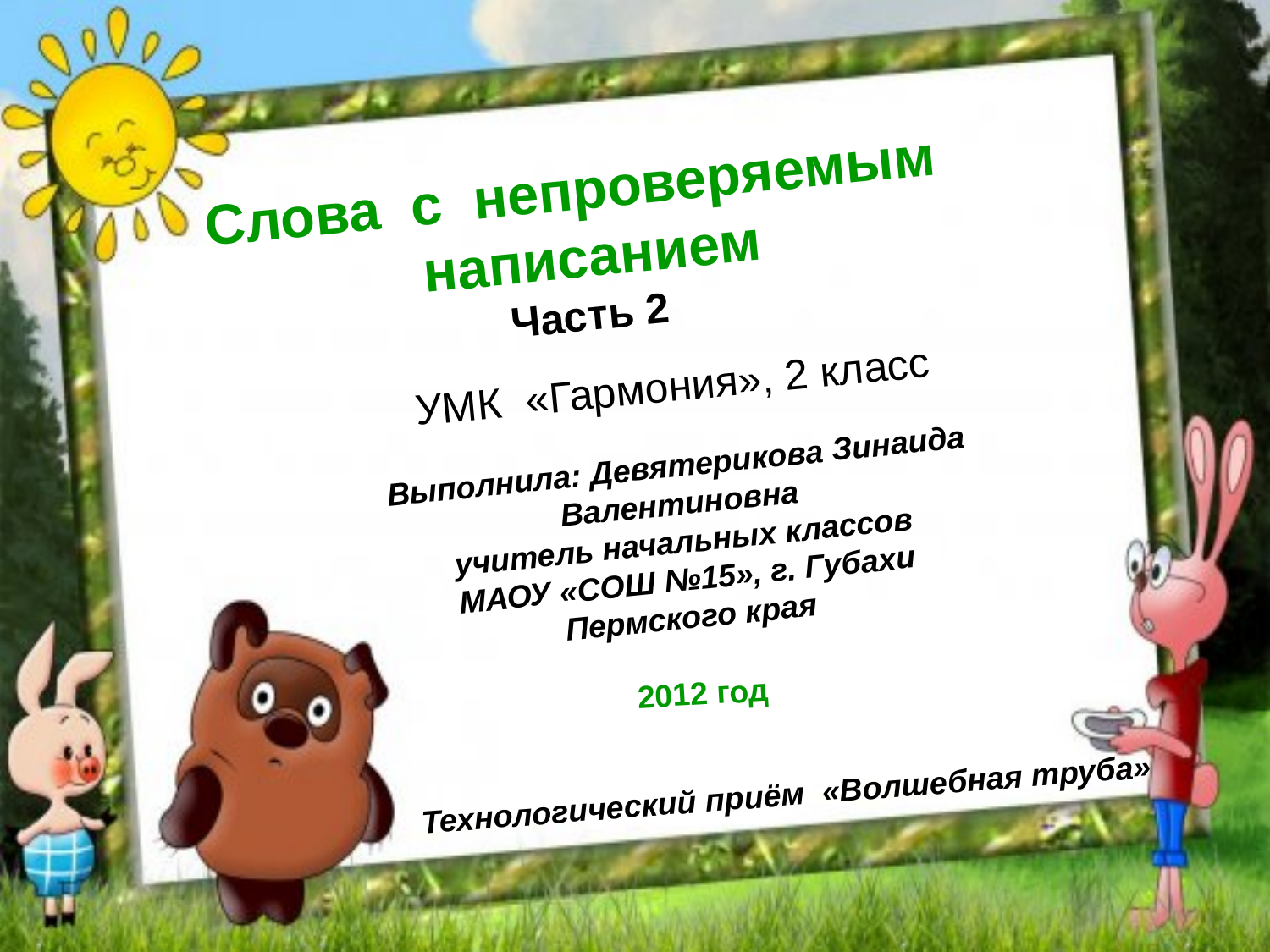

Слова  с  непроверяемым
 написанием
Часть 2
УМК  «Гармония», 2 класс
Выполнила: Девятерикова Зинаида Валентиновна
учитель начальных классов
МАОУ «СОШ №15», г. Губахи
Пермского края
2012 год
Технологический приём  «Волшебная труба»